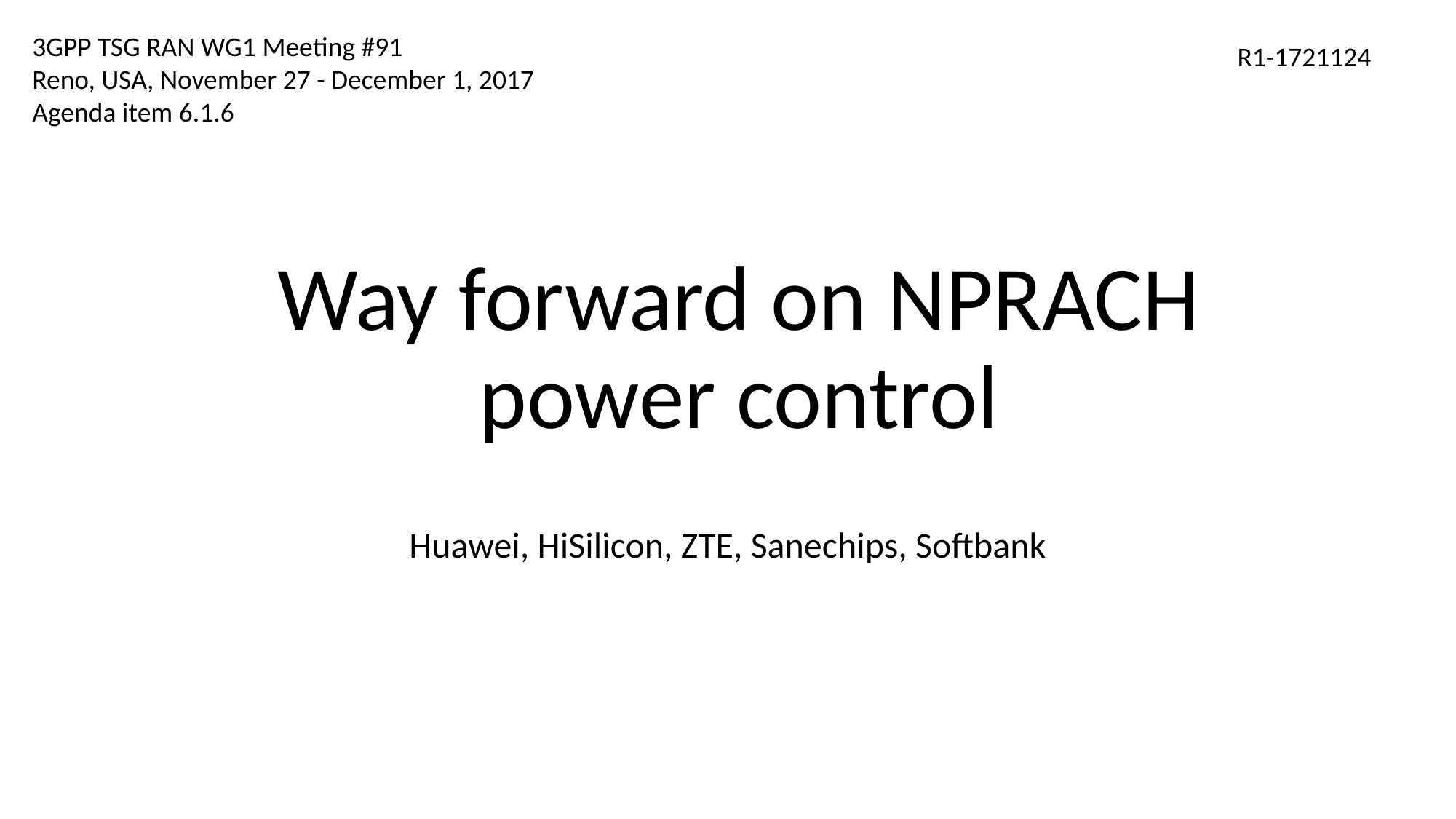

3GPP TSG RAN WG1 Meeting #91
Reno, USA, November 27 - December 1, 2017
Agenda item 6.1.6
R1-1721124
# Way forward on NPRACH power control
Huawei, HiSilicon, ZTE, Sanechips, Softbank